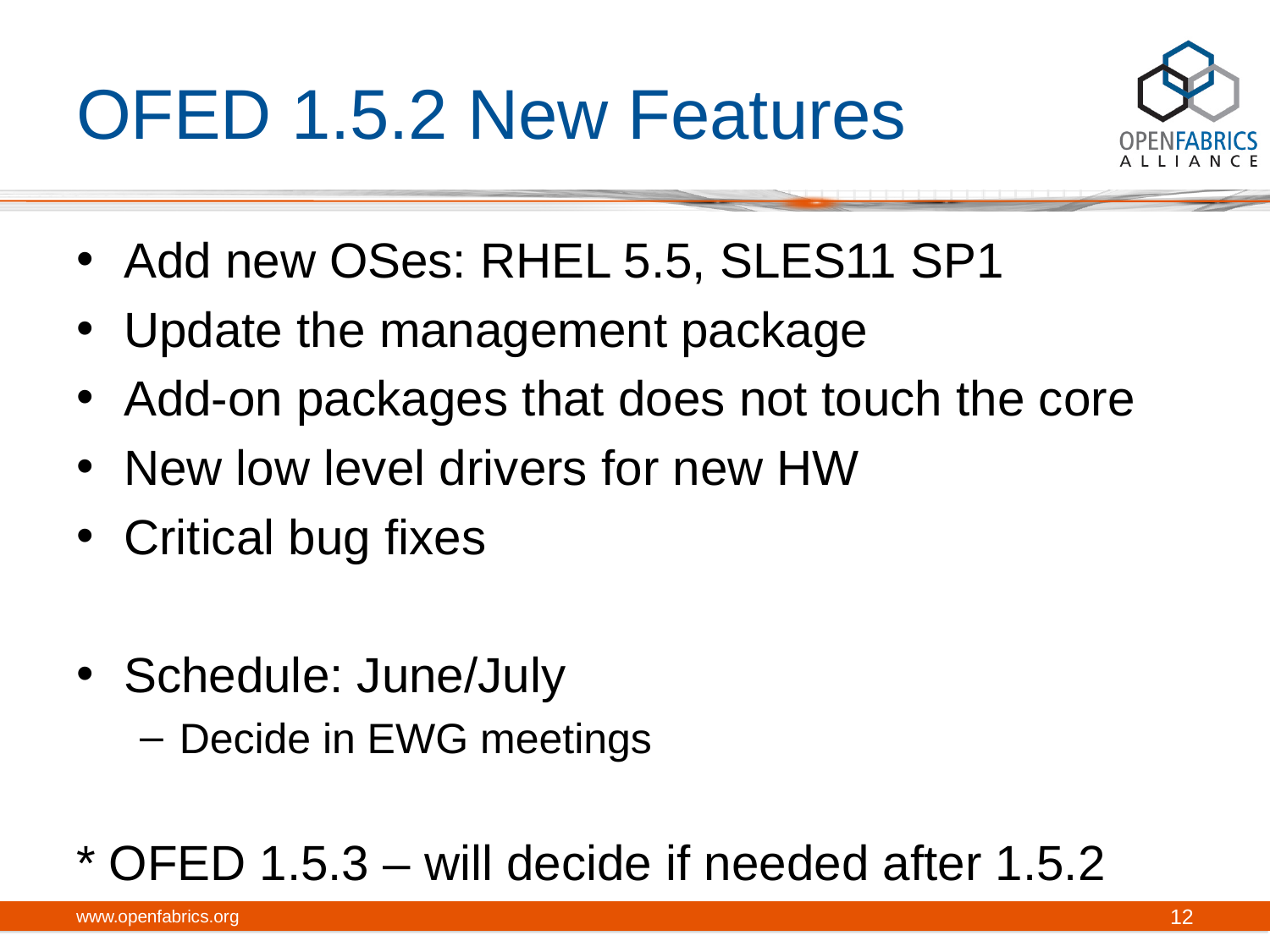

# OFED 1.5.2 New Features
Add new OSes: RHEL 5.5, SLES11 SP1
Update the management package
Add-on packages that does not touch the core
New low level drivers for new HW
Critical bug fixes

Schedule: June/July
Decide in EWG meetings

* OFED 1.5.3 – will decide if needed after 1.5.2
www.openfabrics.org
12